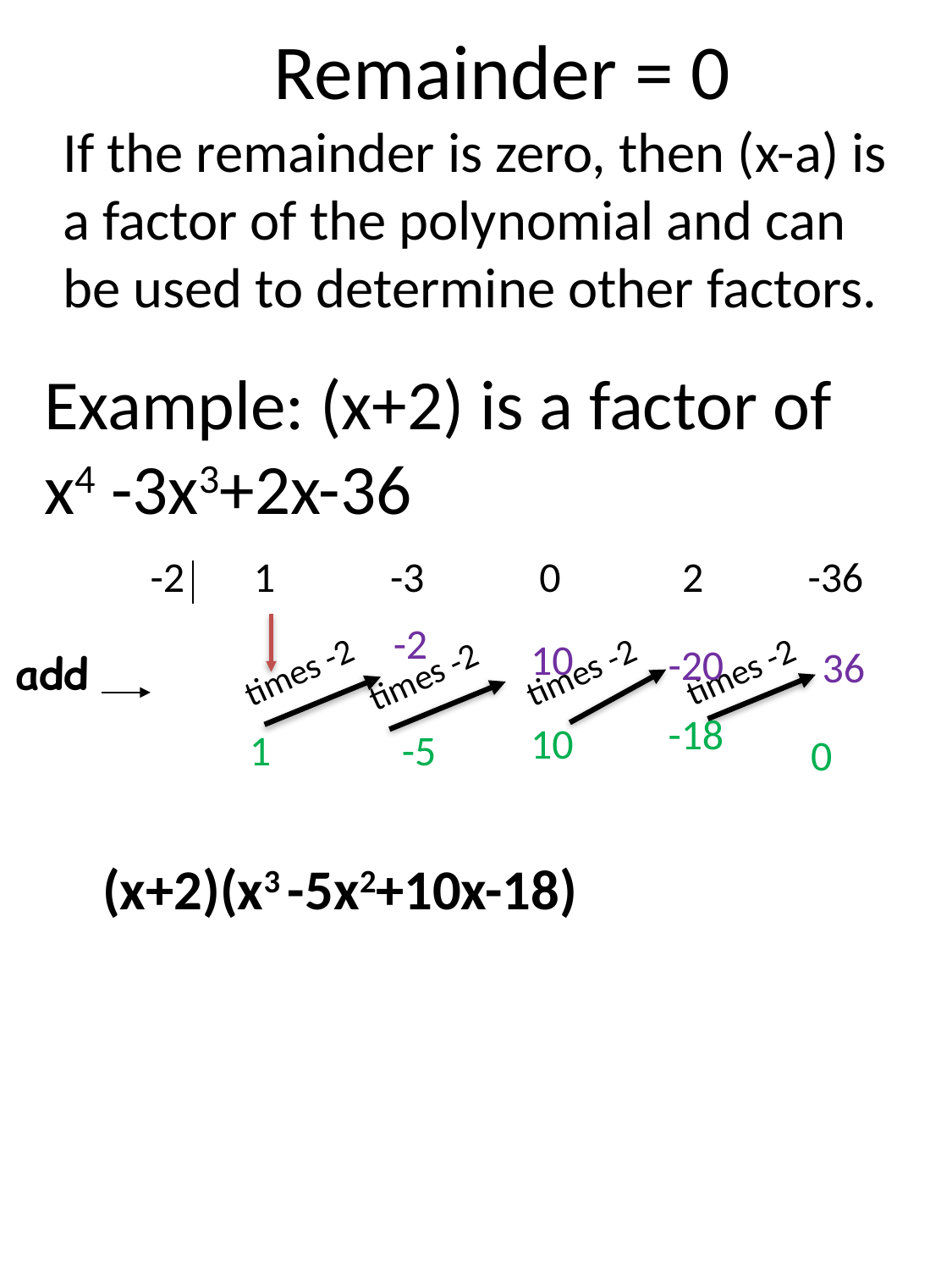

Remainder = 0
If the remainder is zero, then (x-a) is a factor of the polynomial and can be used to determine other factors.
Example: (x+2) is a factor of x4 -3x3+2x-36
| -2 | 1 | -3 | 0 | 2 | -36 |
| --- | --- | --- | --- | --- | --- |
-2
10
-20
36
add
times -2
times -2
times -2
times -2
-18
10
1
-5
0
(x+2)(x3 -5x2+10x-18)